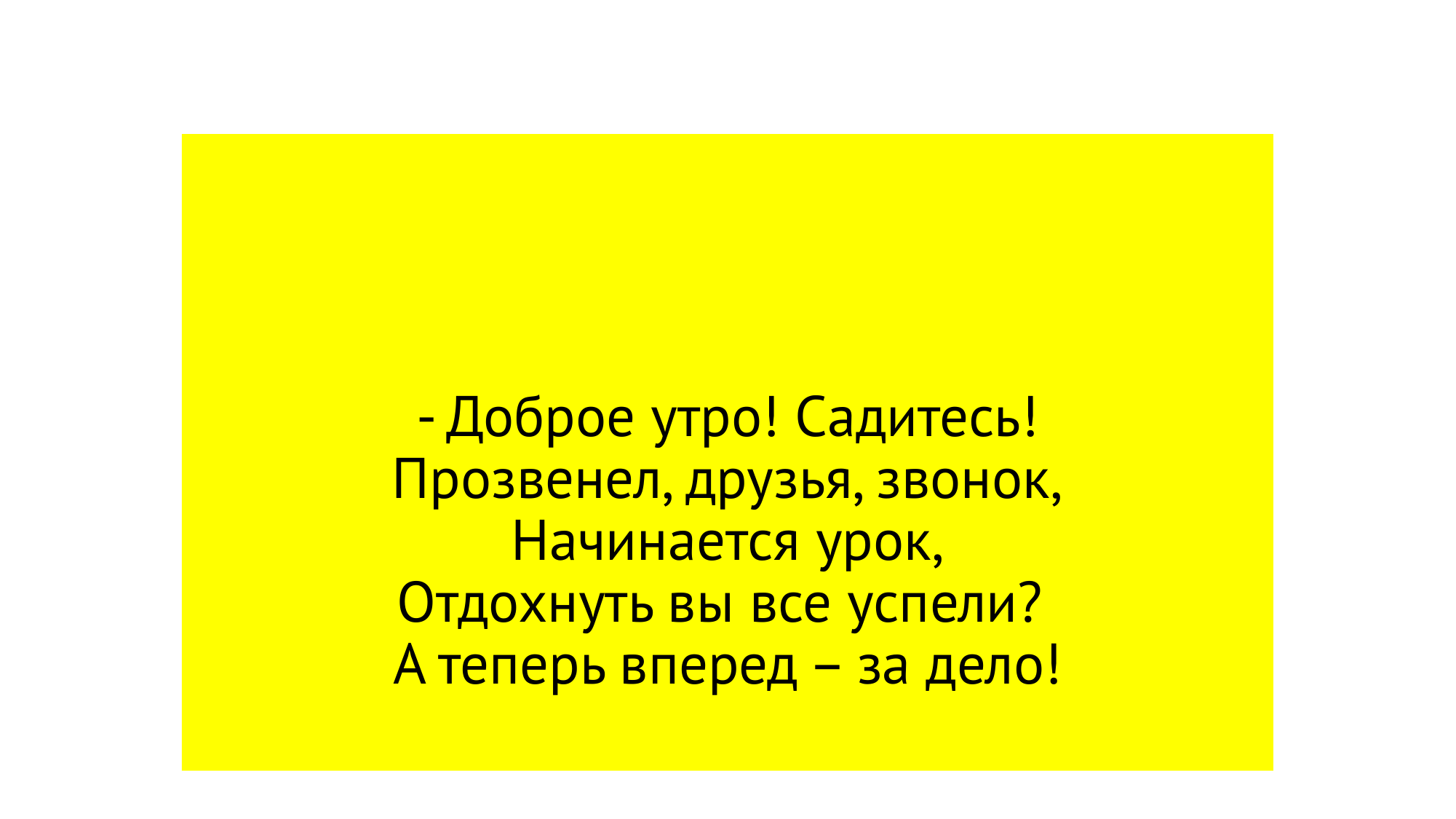

# - Доброе утро! Садитесь! Прозвенел, друзья, звонок, Начинается урок, Отдохнуть вы все успели? А теперь вперед – за дело!